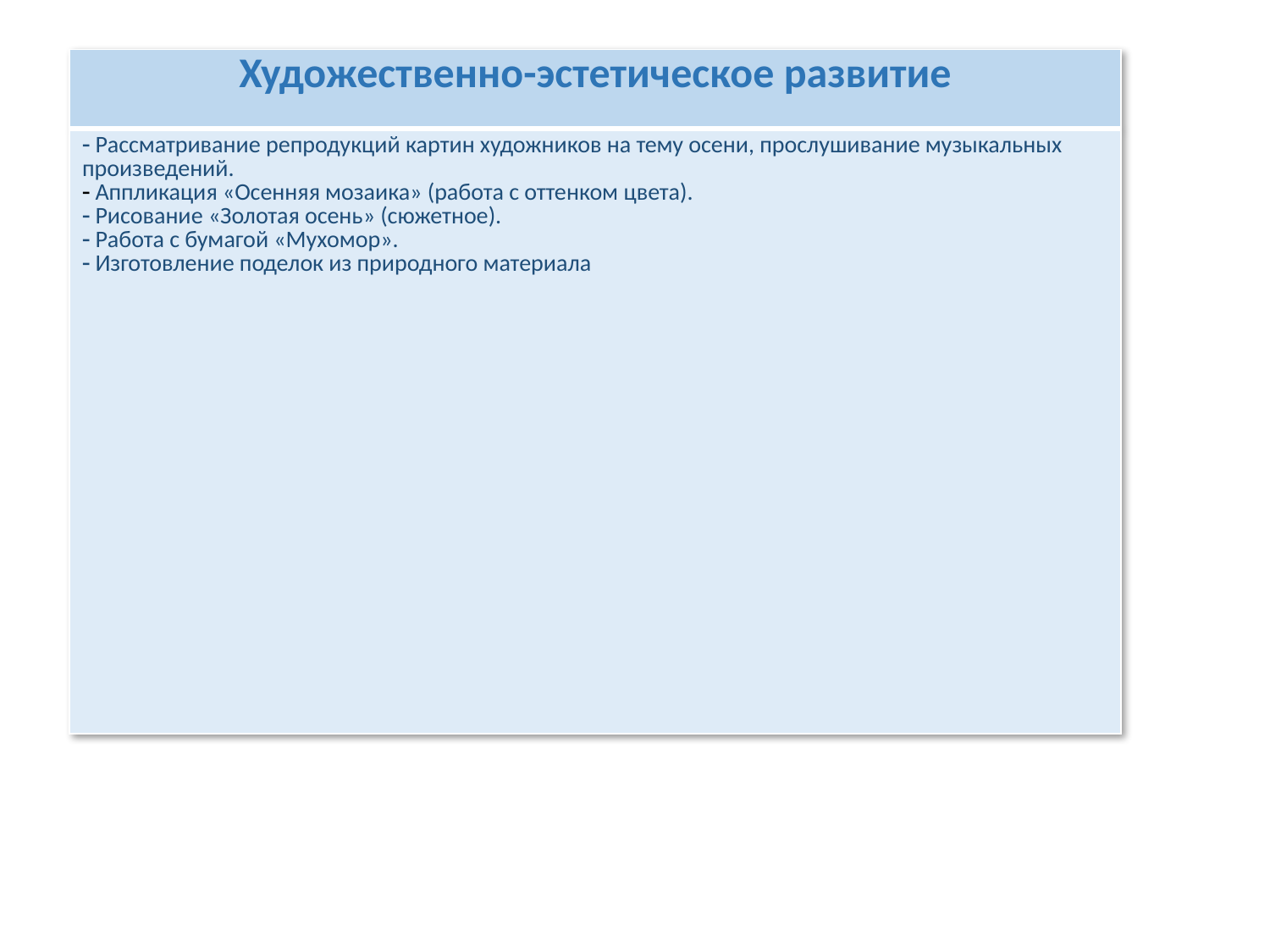

| Художественно-эстетическое развитие |
| --- |
| Рассматривание репродукций картин художников на тему осени, прослушивание музыкальных произведений. Аппликация «Осенняя мозаика» (работа с оттенком цвета). Рисование «Золотая осень» (сюжетное). Работа с бумагой «Мухомор». Изготовление поделок из природного материала |